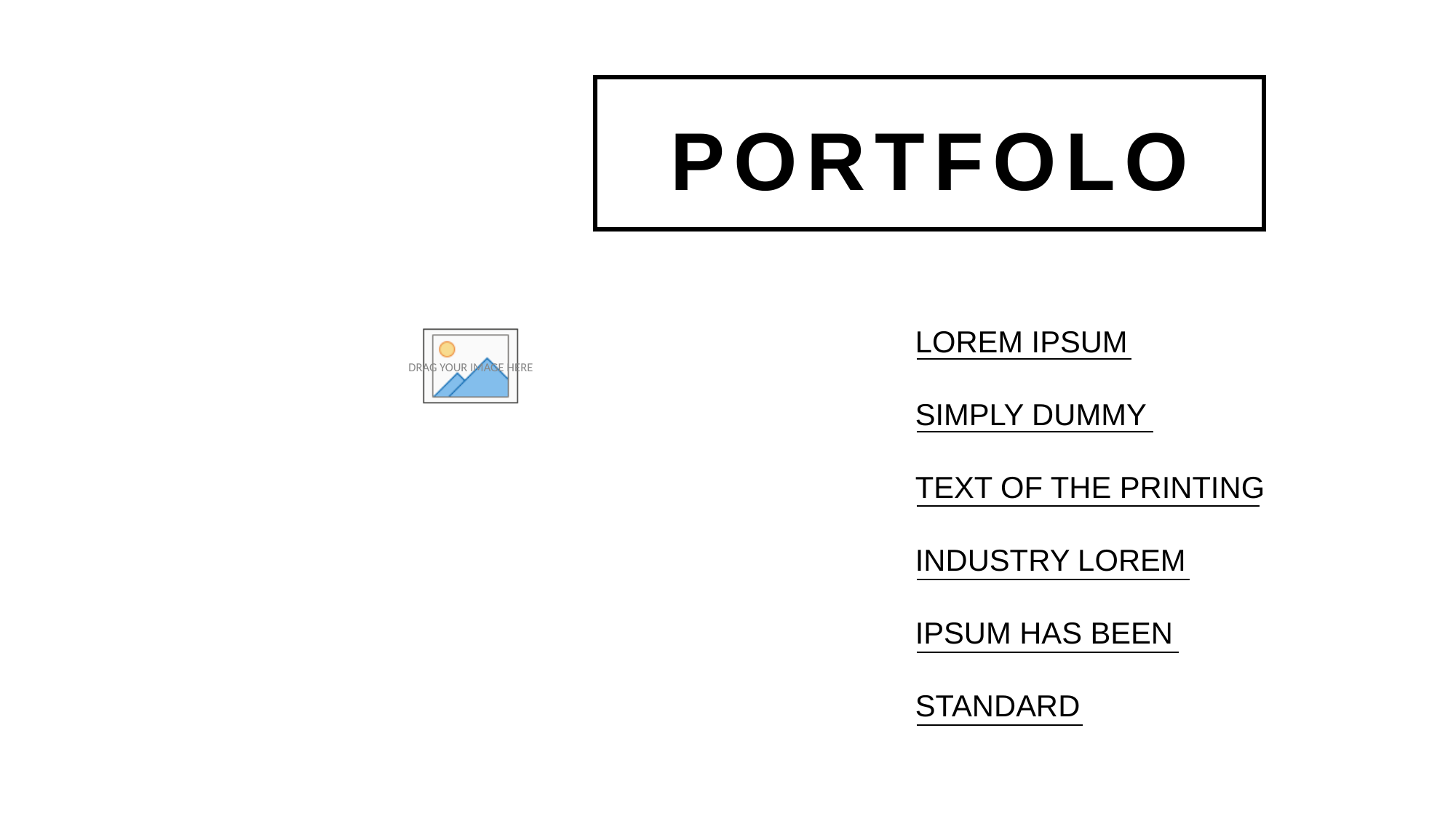

PORTFOLO
LOREM IPSUM
SIMPLY DUMMY
TEXT OF THE PRINTING
INDUSTRY LOREM
IPSUM HAS BEEN
STANDARD